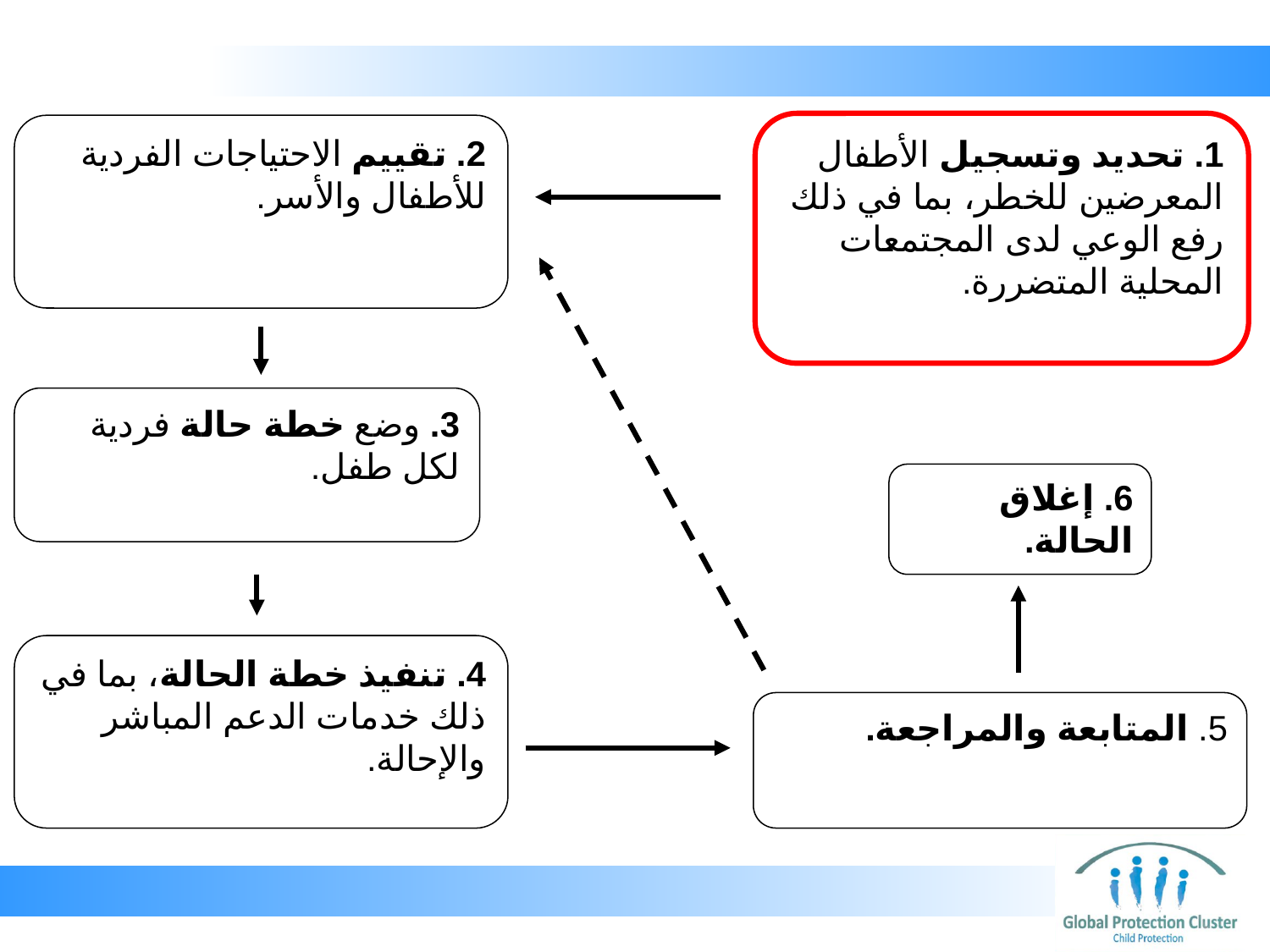

1. تحديد وتسجيل الأطفال المعرضين للخطر، بما في ذلك رفع الوعي لدى المجتمعات المحلية المتضررة.
2. تقييم الاحتياجات الفردية للأطفال والأسر.
3. وضع خطة حالة فردية لكل طفل.
6. إغلاق الحالة.
4. تنفيذ خطة الحالة، بما في ذلك خدمات الدعم المباشر والإحالة.
5. المتابعة والمراجعة.